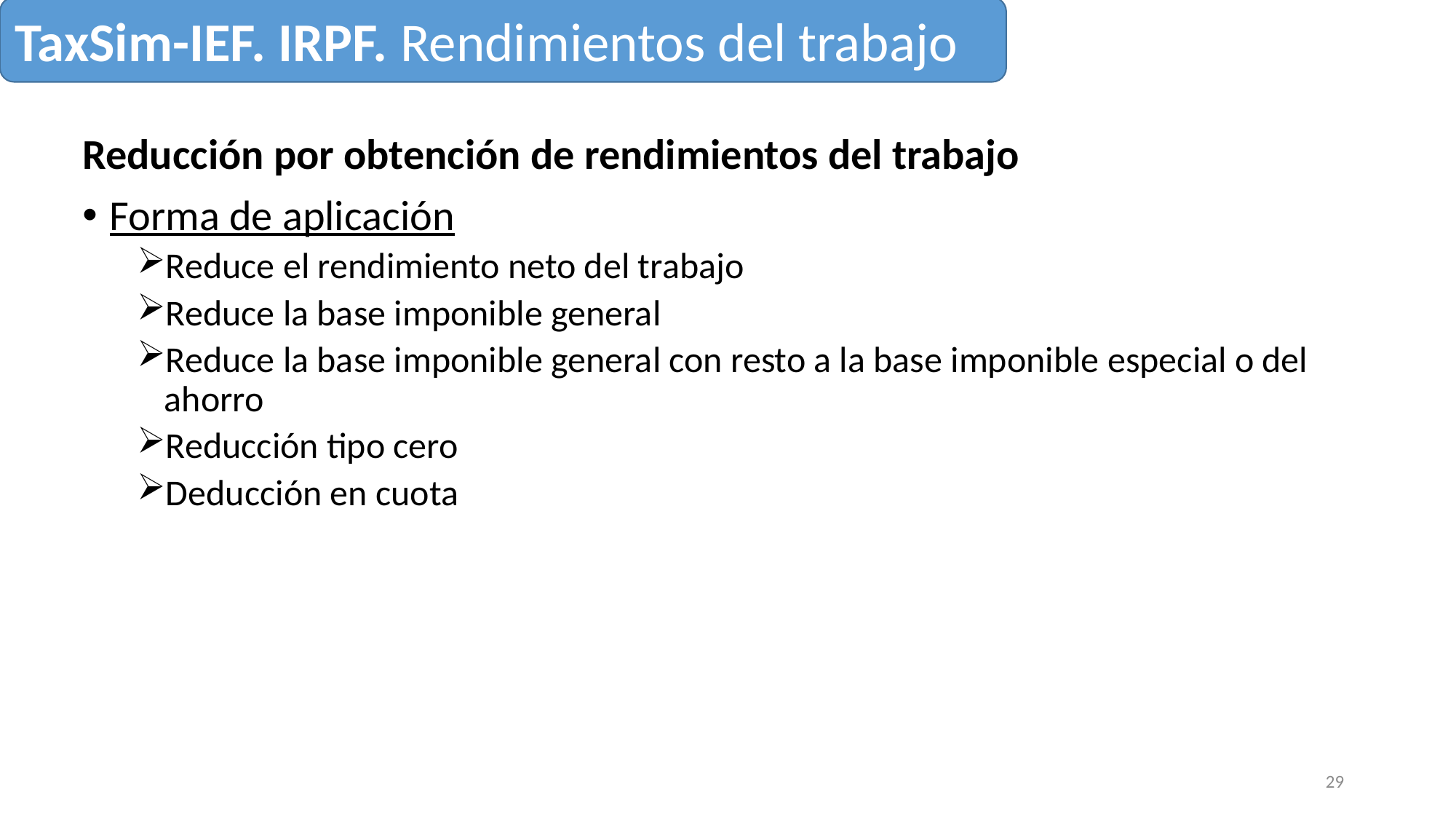

TaxSim-IEF. IRPF. Rendimientos del trabajo
Reducción por obtención de rendimientos del trabajo
Forma de aplicación
Reduce el rendimiento neto del trabajo
Reduce la base imponible general
Reduce la base imponible general con resto a la base imponible especial o del ahorro
Reducción tipo cero
Deducción en cuota
29